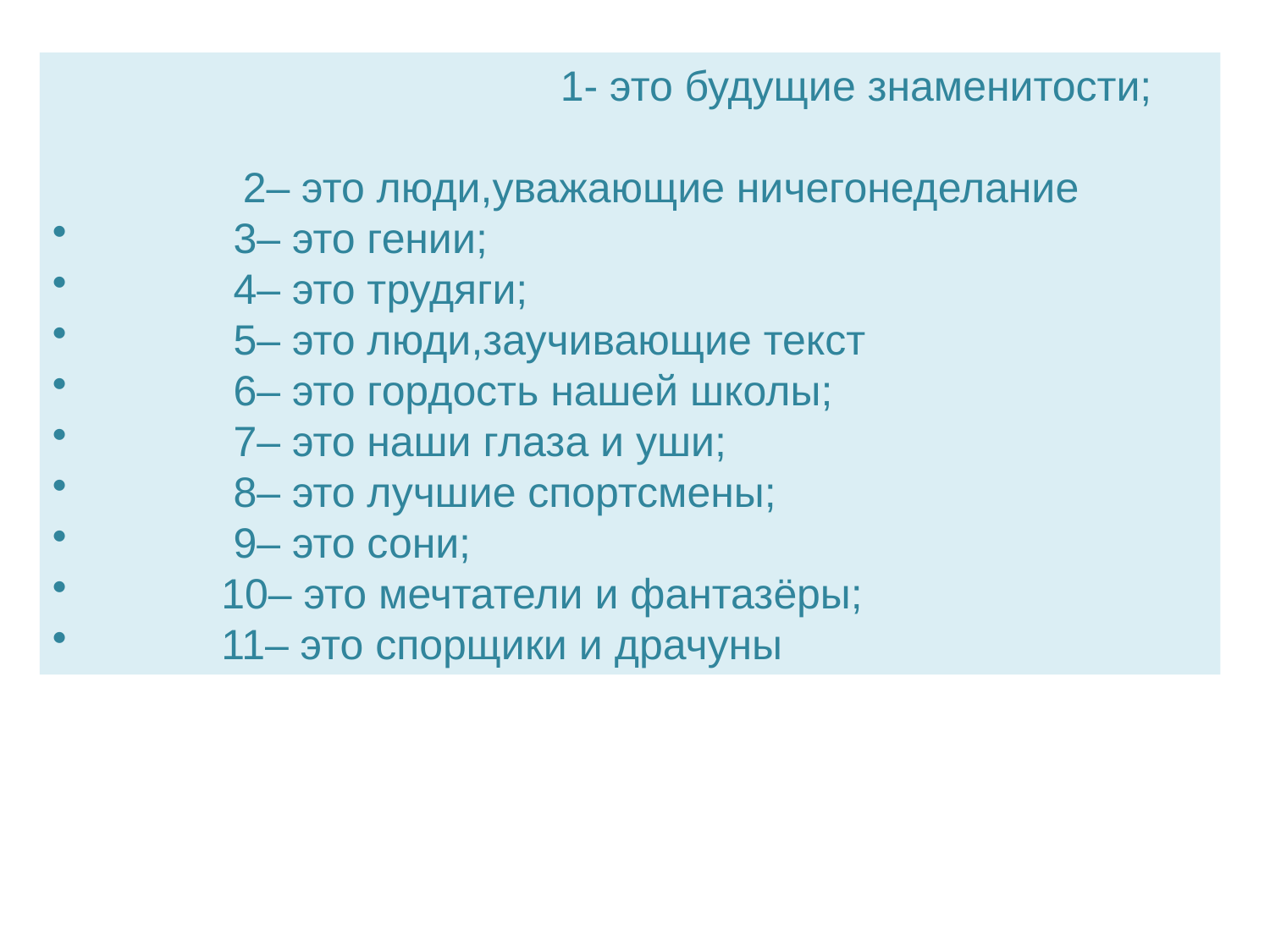

1- это будущие знаменитости;

2– это люди,уважающие ничегонеделание
              3– это гении;
              4– это трудяги;
              5– это люди,заучивающие текст
              6– это гордость нашей школы;
              7– это наши глаза и уши;
              8– это лучшие спортсмены;
              9– это сони;
             10– это мечтатели и фантазёры;
             11– это спорщики и драчуны